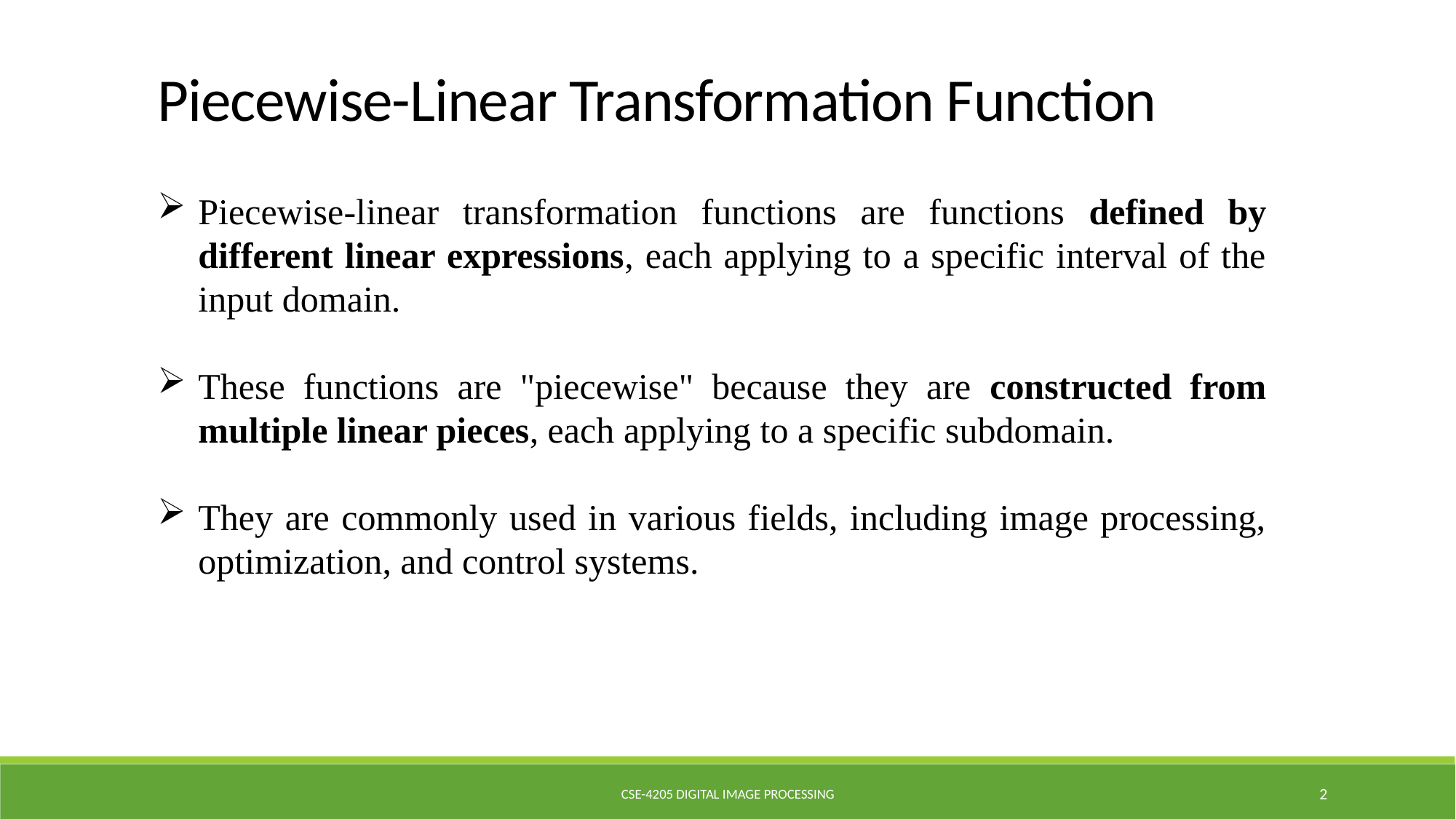

Piecewise-Linear Transformation Function

Piecewise-linear transformation functions are functions defined by different linear expressions, each applying to a specific interval of the input domain.

These functions are "piecewise" because they are constructed from multiple linear pieces, each applying to a specific subdomain.

They are commonly used in various fields, including image processing, optimization, and control systems.

CSE-4205 Digital Image Processing
2